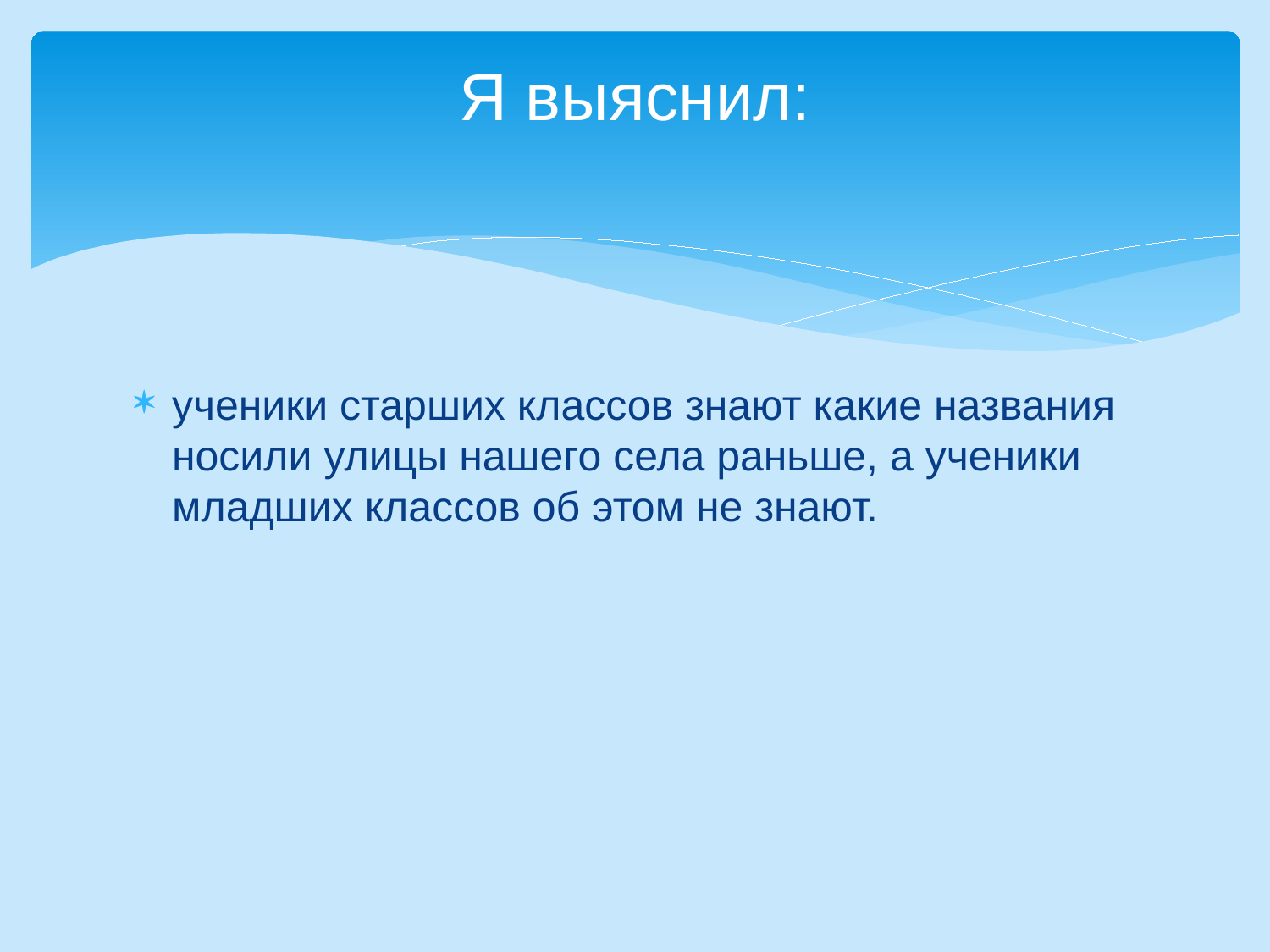

# Я выяснил:
ученики старших классов знают какие названия носили улицы нашего села раньше, а ученики младших классов об этом не знают.